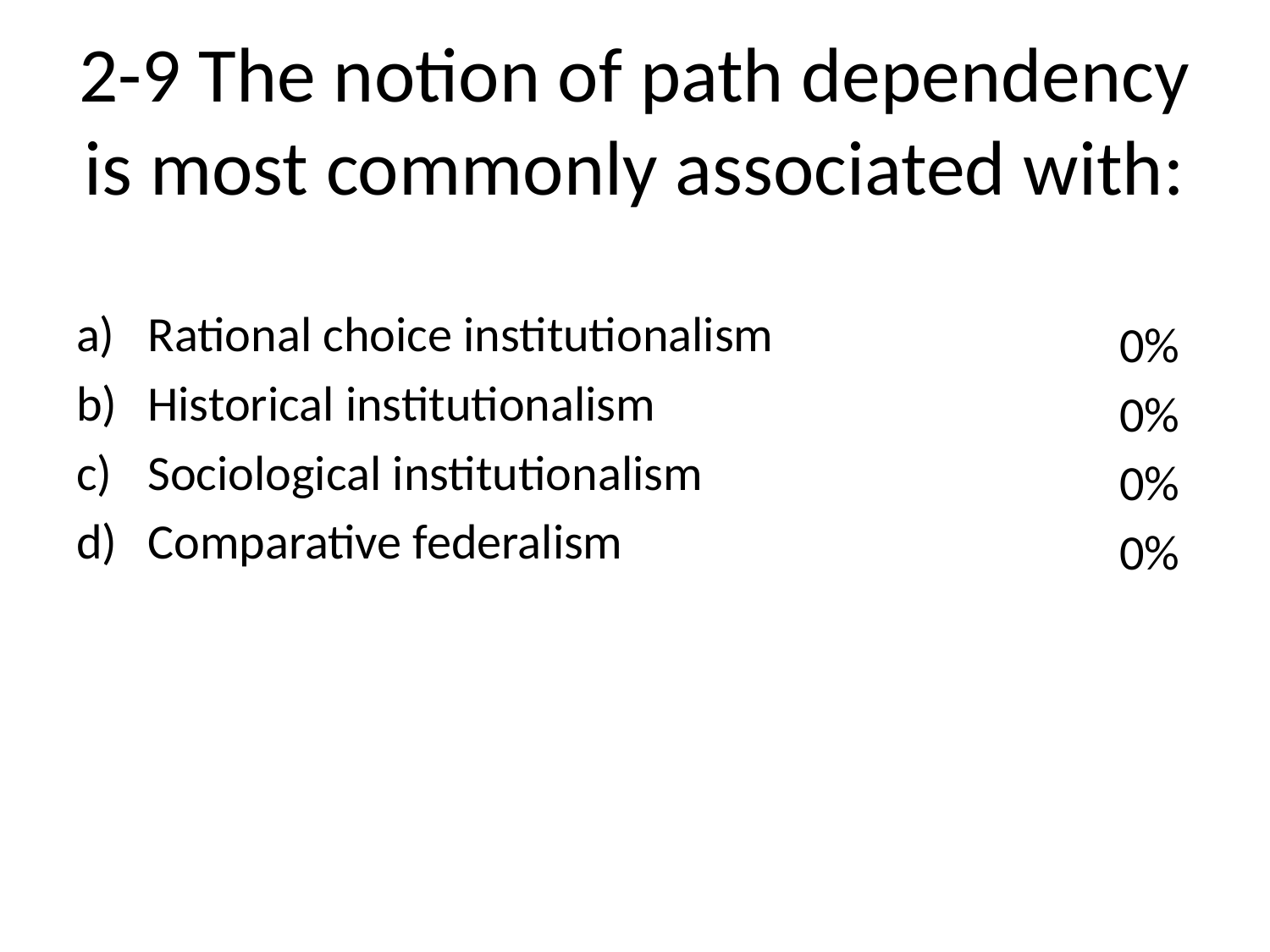

# 2-9 The notion of path dependency is most commonly associated with:
Rational choice institutionalism
Historical institutionalism
Sociological institutionalism
Comparative federalism
0%
0%
0%
0%